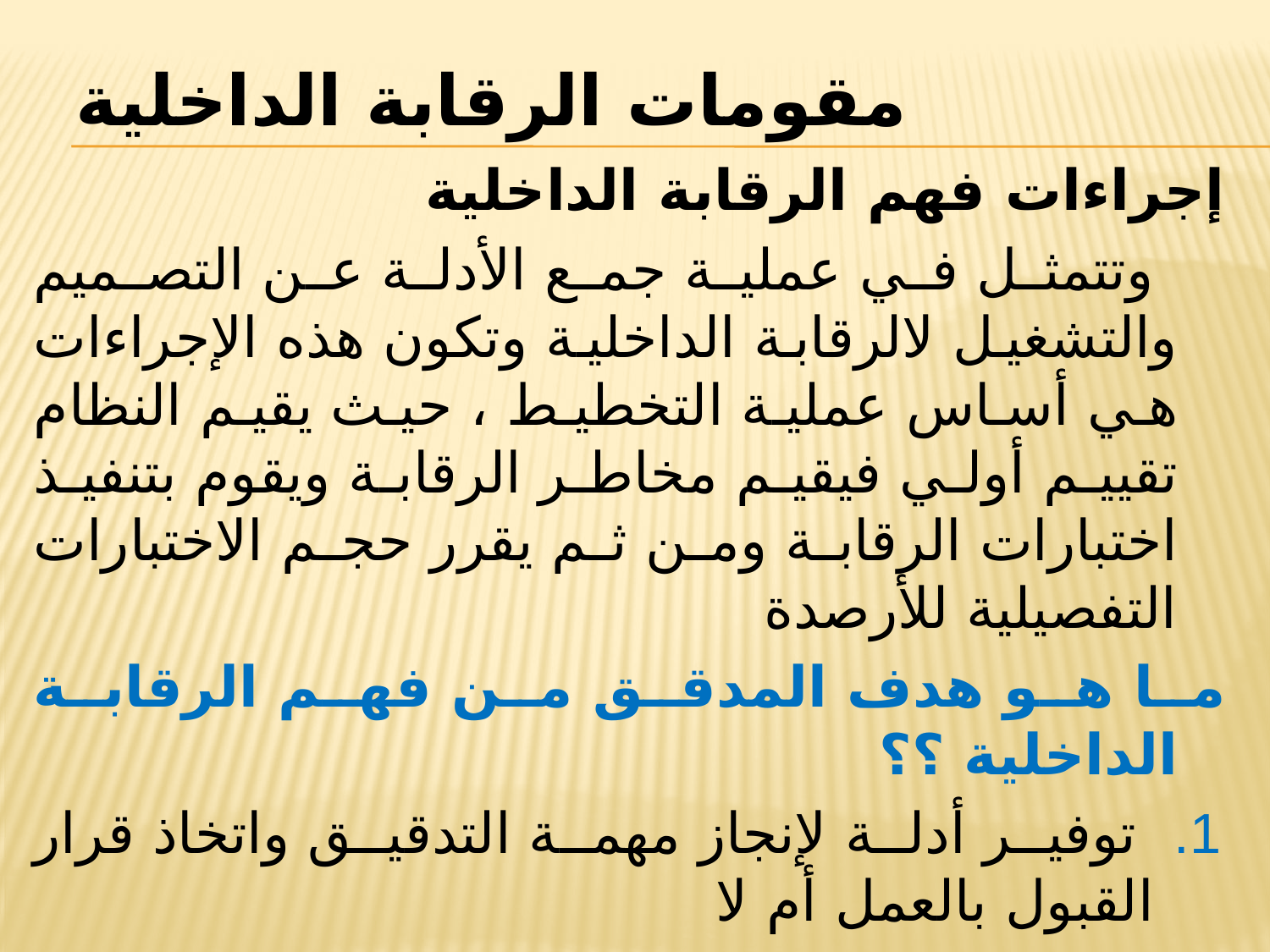

# مقومات الرقابة الداخلية
إجراءات فهم الرقابة الداخلية
    وتتمثل في عملية جمع الأدلة عن التصميم والتشغيل لالرقابة الداخلية وتكون هذه الإجراءات هي أساس عملية التخطيط ، حيث يقيم النظام تقييم أولي فيقيم مخاطر الرقابة ويقوم بتنفيذ اختبارات الرقابة ومن ثم يقرر حجم الاختبارات التفصيلية للأرصدة
ما هو هدف المدقق من فهم الرقابة الداخلية ؟؟
 توفير أدلة لإنجاز مهمة التدقيق واتخاذ قرار القبول بالعمل أم لا
إمكانية تحديد نقاط الضعف ومن ثم الإنحرافات المادية المحتملة
تقدير مخاطر الاكتشاف وفق النموذج الرياضي
مساعدة المدقق في تصميم الاختبارات التفصيلية للأرصدة